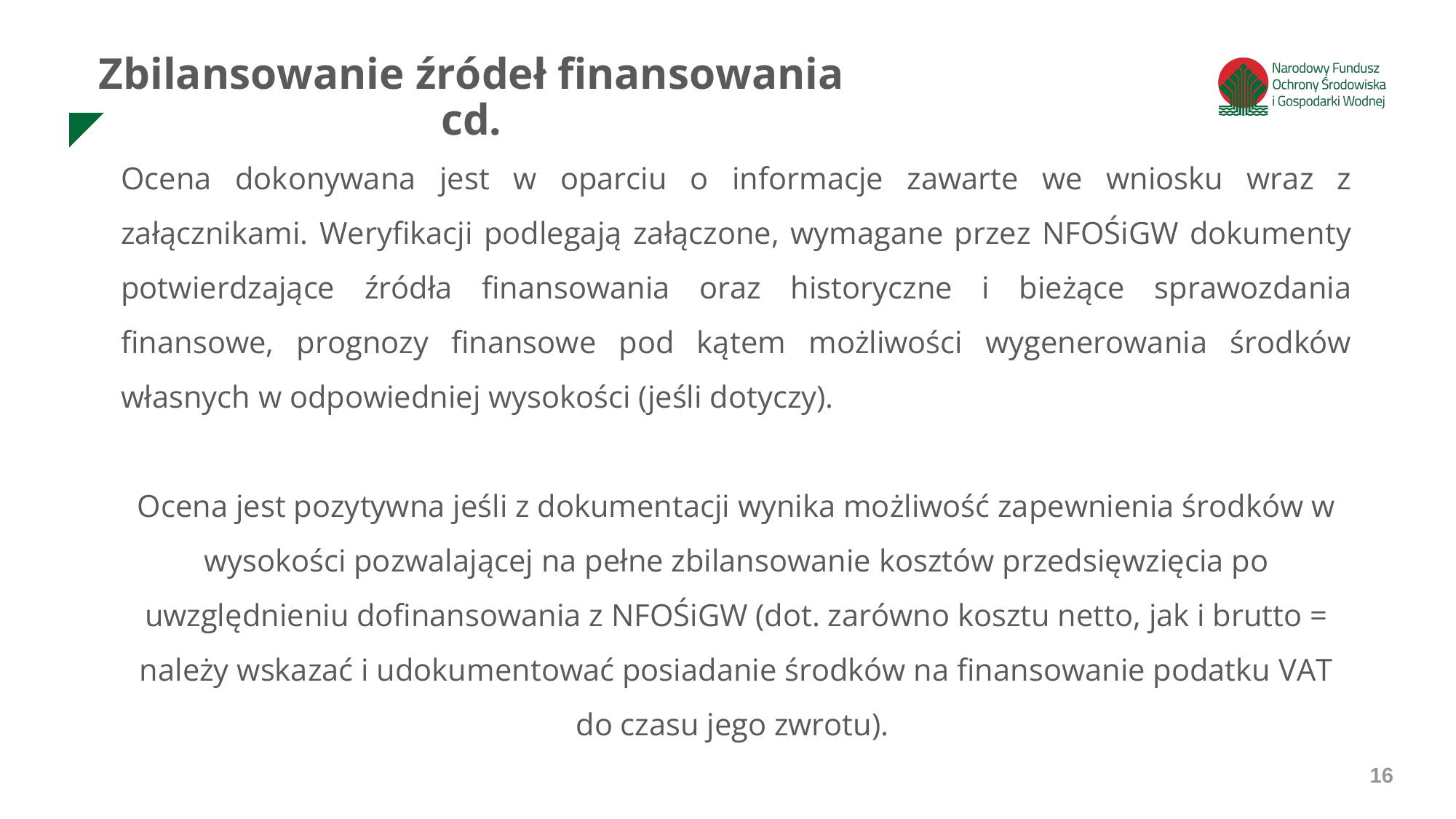

Zbilansowanie źródeł finansowania cd.
Ocena dokonywana jest w oparciu o informacje zawarte we wniosku wraz z załącznikami. Weryfikacji podlegają załączone, wymagane przez NFOŚiGW dokumenty potwierdzające źródła finansowania oraz historyczne i bieżące sprawozdania finansowe, prognozy finansowe pod kątem możliwości wygenerowania środków własnych w odpowiedniej wysokości (jeśli dotyczy).

Ocena jest pozytywna jeśli z dokumentacji wynika możliwość zapewnienia środków w wysokości pozwalającej na pełne zbilansowanie kosztów przedsięwzięcia po uwzględnieniu dofinansowania z NFOŚiGW (dot. zarówno kosztu netto, jak i brutto = należy wskazać i udokumentować posiadanie środków na finansowanie podatku VAT do czasu jego zwrotu).